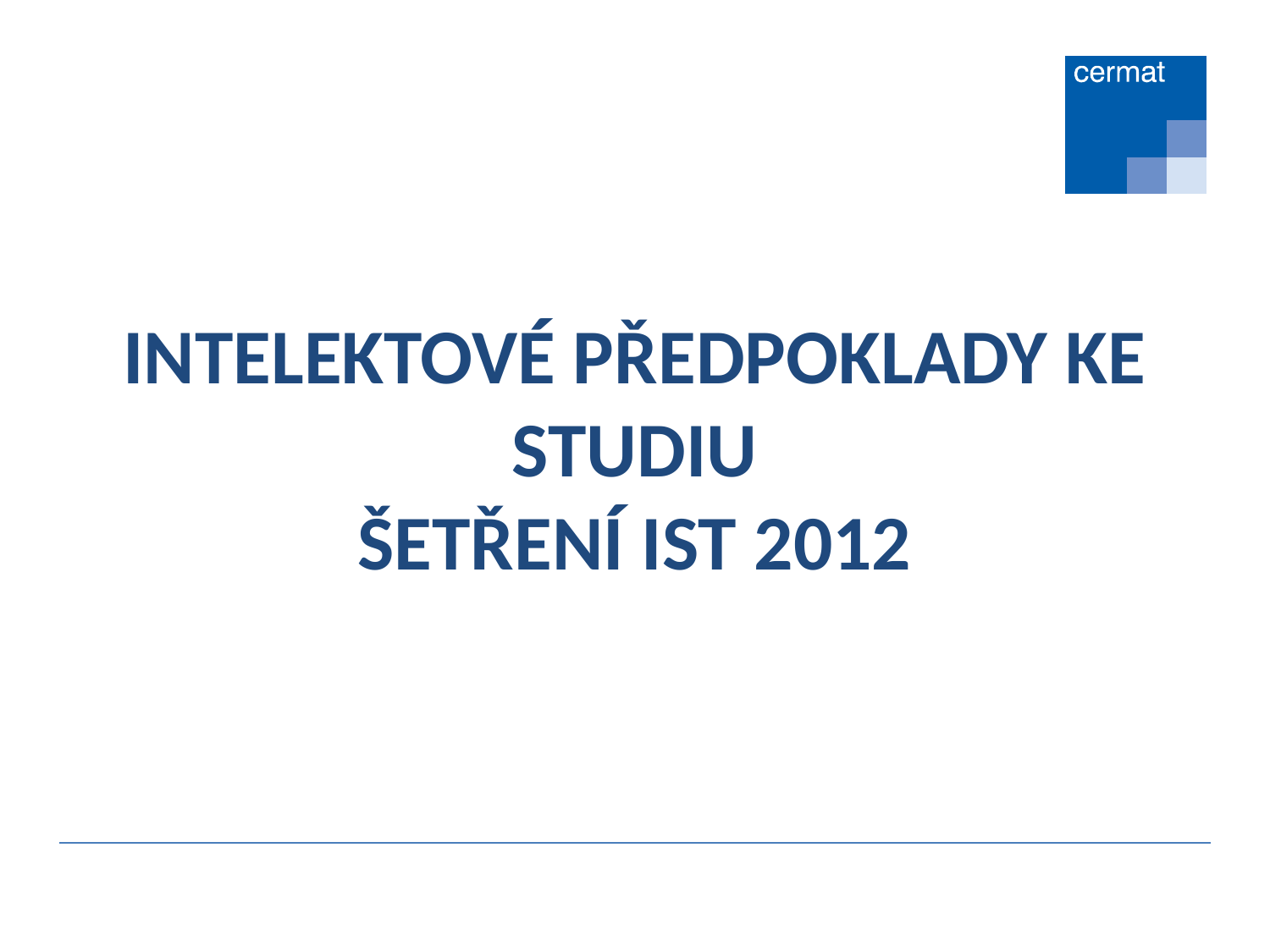

# INTELEKTOVÉ PŘEDPOKLADY KE STUDIU ŠETŘENÍ IST 2012